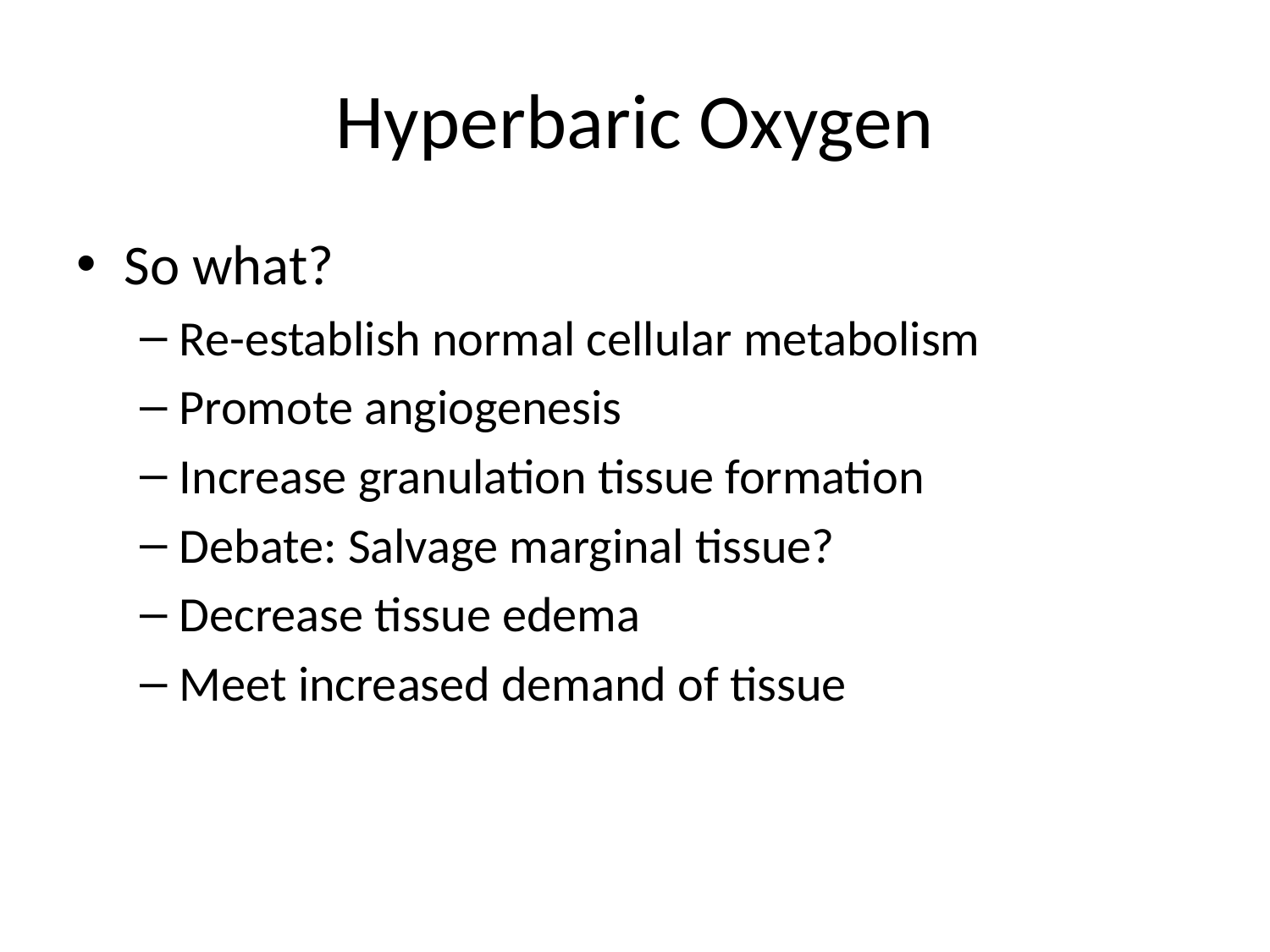

# Hyperbaric Oxygen
So what?
Re-establish normal cellular metabolism
Promote angiogenesis
Increase granulation tissue formation
Debate: Salvage marginal tissue?
Decrease tissue edema
Meet increased demand of tissue